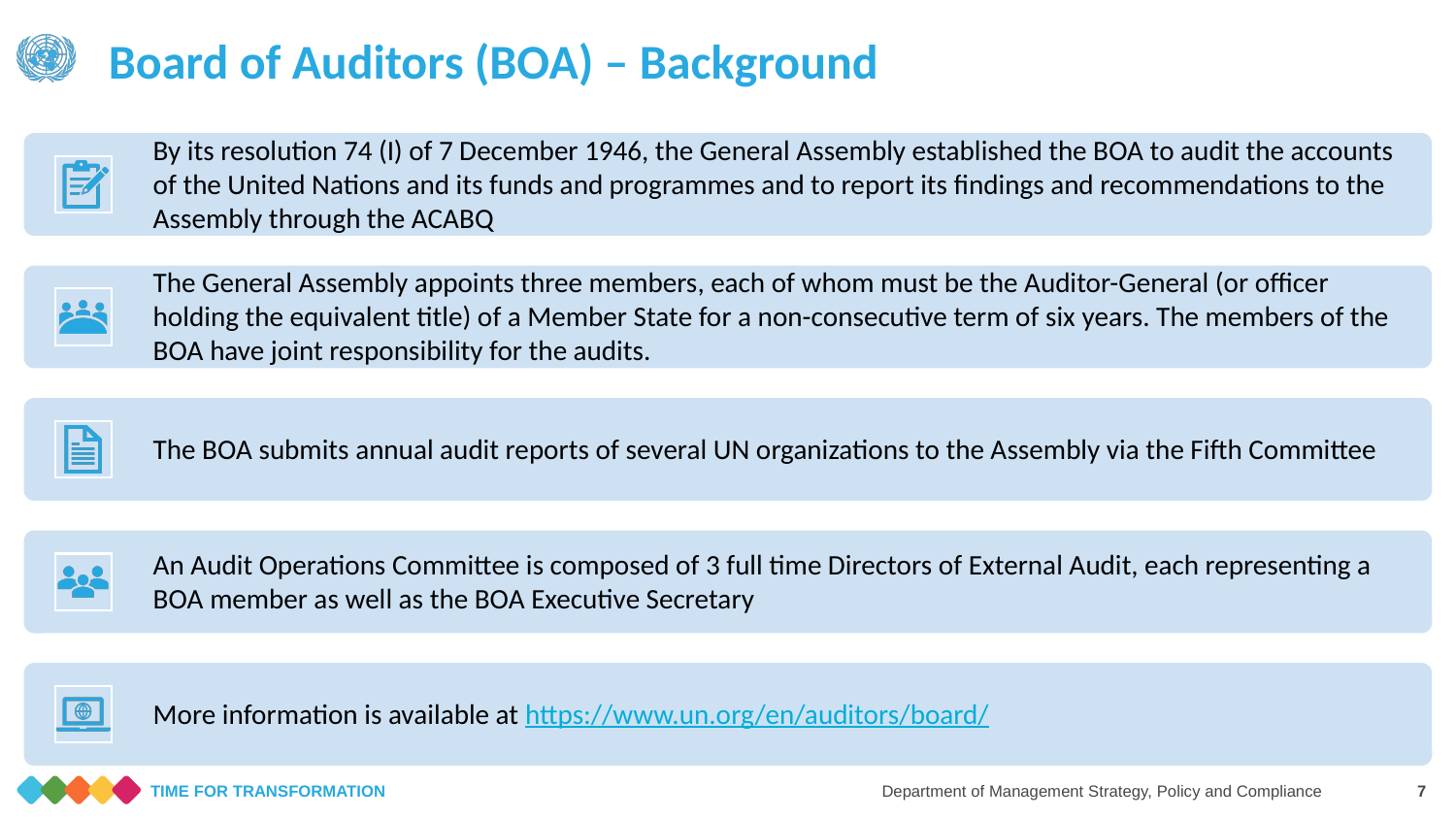

# Board of Auditors (BOA) – Background
By its resolution 74 (I) of 7 December 1946, the General Assembly established the BOA to audit the accounts of the United Nations and its funds and programmes and to report its findings and recommendations to the Assembly through the ACABQ
The General Assembly appoints three members, each of whom must be the Auditor-General (or officer holding the equivalent title) of a Member State for a non-consecutive term of six years. The members of the BOA have joint responsibility for the audits.
The BOA submits annual audit reports of several UN organizations to the Assembly via the Fifth Committee
An Audit Operations Committee is composed of 3 full time Directors of External Audit, each representing a BOA member as well as the BOA Executive Secretary
More information is available at https://www.un.org/en/auditors/board/
Department of Management Strategy, Policy and Compliance
7